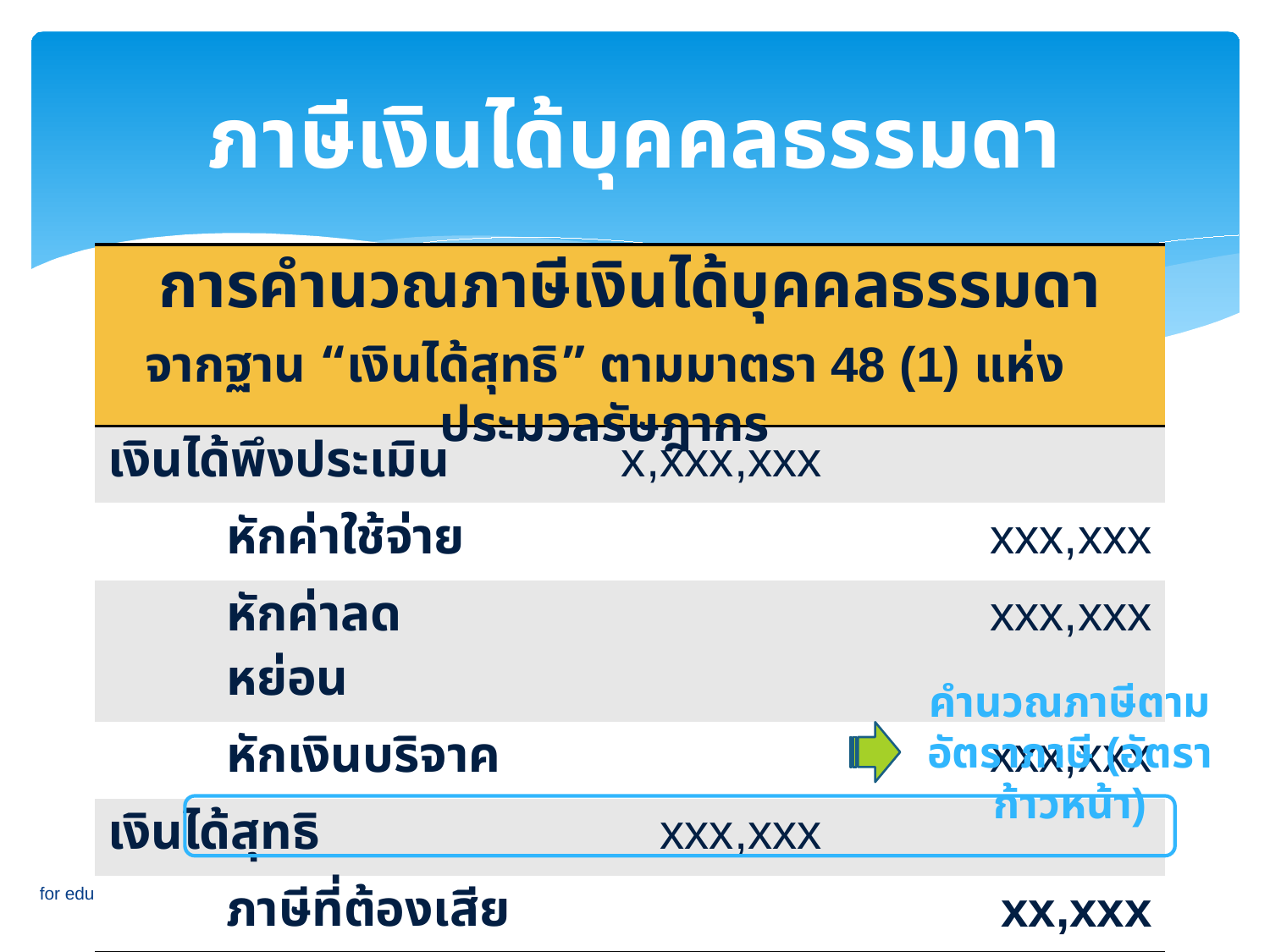

# ภาษีเงินได้บุคคลธรรมดา
| การคำนวณภาษีเงินได้บุคคลธรรมดา |  |  |  |
| --- | --- | --- | --- |
| เงินได้พึงประเมิน |  | x,xxx,xxx |  |
|  | หักค่าใช้จ่าย |  | xxx,xxx |
|  | หักค่าลดหย่อน |  | xxx,xxx |
|  | หักเงินบริจาค |  | xxx,xxx |
| เงินได้สุทธิ |  | xxx,xxx |  |
|  | ภาษีที่ต้องเสีย |  | xx,xxx |
จากฐาน “เงินได้สุทธิ” ตามมาตรา 48 (1) แห่งประมวลรัษฎากร
คำนวณภาษีตามอัตราภาษี (อัตราก้าวหน้า)

6
for educational use